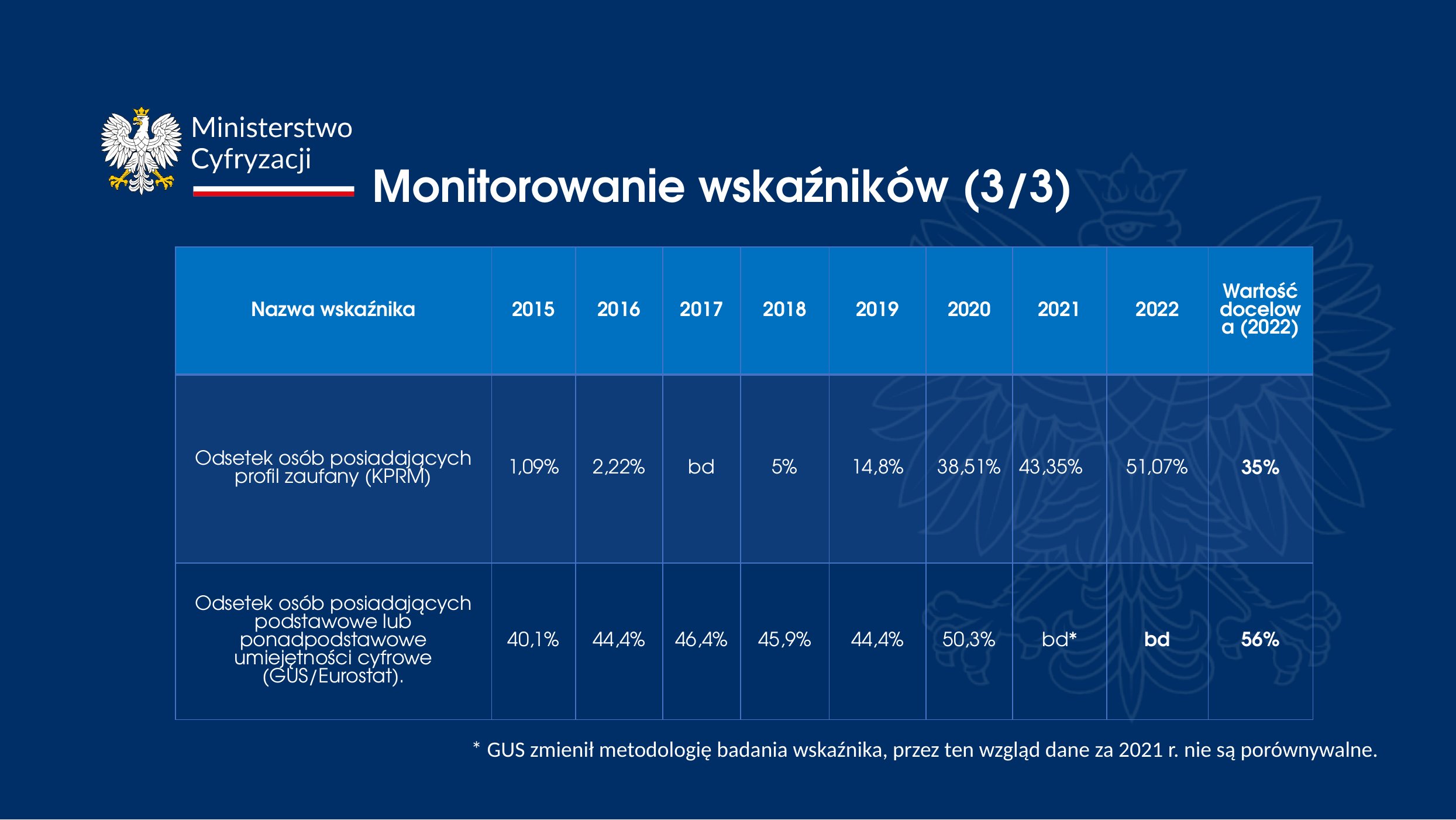

# Monitorowanie wskaźników (3/3)
| Nazwa wskaźnika | 2015 | 2016 | 2017 | 2018 | 2019 | 2020 | 2021 | 2022 | Wartość docelowa (2022) |
| --- | --- | --- | --- | --- | --- | --- | --- | --- | --- |
| Odsetek osób posiadających profil zaufany (KPRM) | 1,09% | 2,22% | bd | 5% | 14,8% | 38,51% | 43,35% | 51,07% | 35% |
| Odsetek osób posiadających podstawowe lub ponadpodstawowe umiejętności cyfrowe (GUS/Eurostat). | 40,1% | 44,4% | 46,4% | 45,9% | 44,4% | 50,3% | bd\* | bd | 56% |
* GUS zmienił metodologię badania wskaźnika, przez ten wzgląd dane za 2021 r. nie są porównywalne.